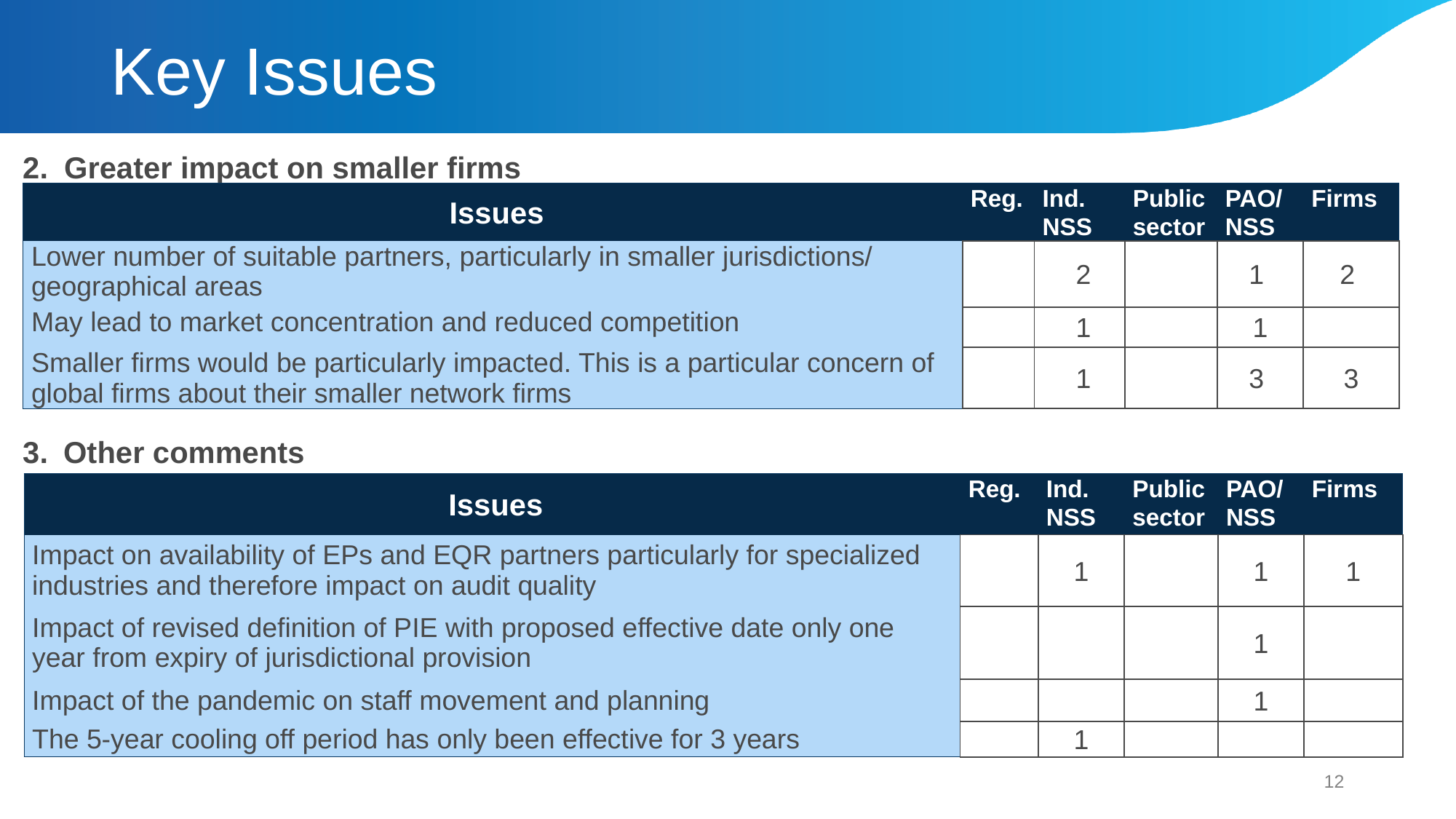

# Key Issues
2.	Greater impact on smaller firms

| Issues | Reg. | Ind. NSS | Public sector | PAO/ NSS | Firms |
| --- | --- | --- | --- | --- | --- |
| Lower number of suitable partners, particularly in smaller jurisdictions/ geographical areas |  | 2 |  | 1 | 2 |
| May lead to market concentration and reduced competition |  | 1 |  | 1 |  |
| Smaller firms would be particularly impacted. This is a particular concern of global firms about their smaller network firms |  | 1 |  | 3 | 3 |
3.	Other comments

| Issues | Reg. | Ind. NSS | Public sector | PAO/ NSS | Firms |
| --- | --- | --- | --- | --- | --- |
| Impact on availability of EPs and EQR partners particularly for specialized industries and therefore impact on audit quality |  | 1 |  | 1 | 1 |
| Impact of revised definition of PIE with proposed effective date only one year from expiry of jurisdictional provision |  |  |  | 1 |  |
| Impact of the pandemic on staff movement and planning |  |  |  | 1 |  |
| The 5-year cooling off period has only been effective for 3 years |  | 1 |  |  |  |
12